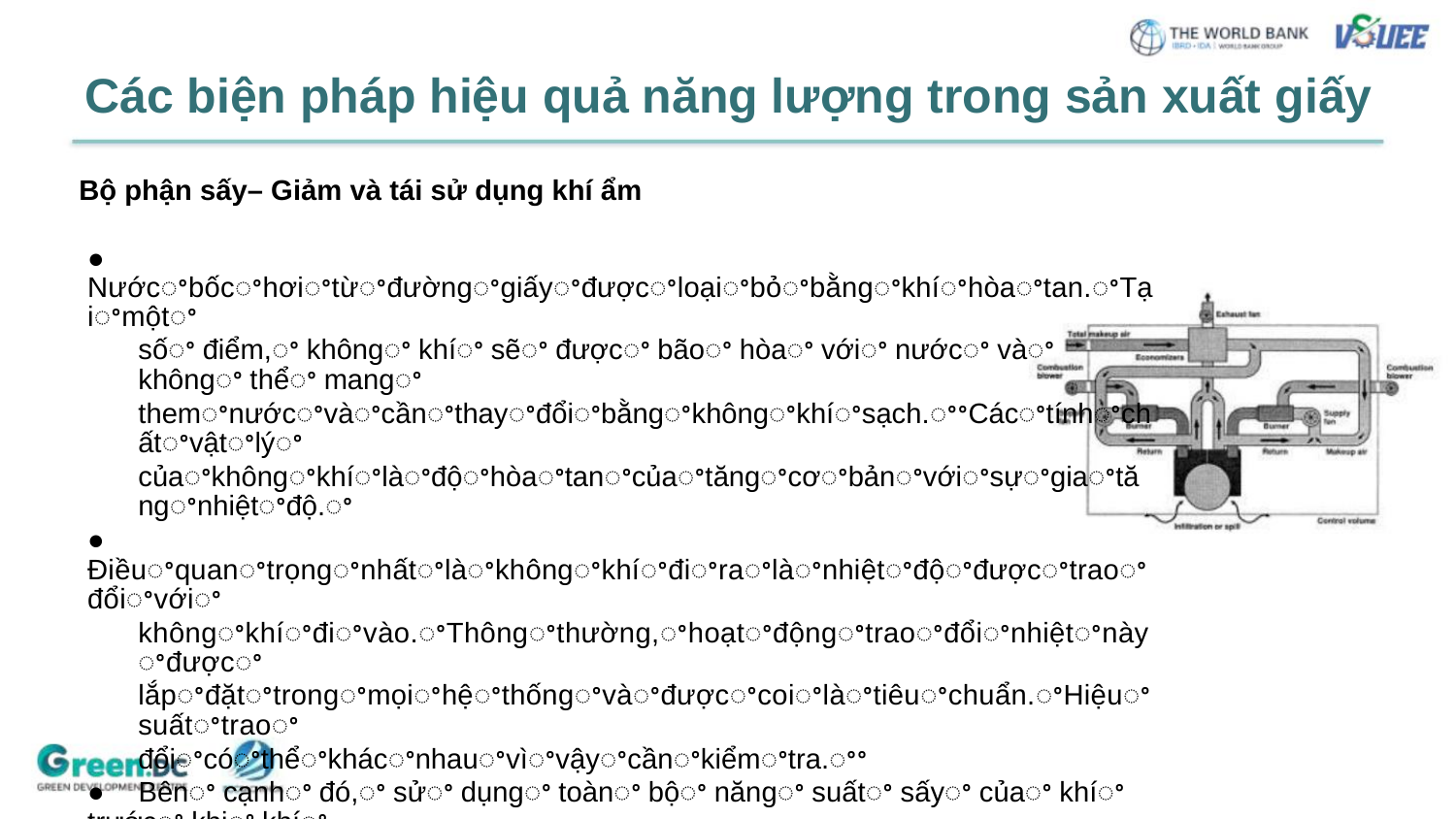

Các biện pháp hiệu quả năng lượng trong sản xuất giấy
Bộ phận sấy– Giảm và tái sử dụng khí ẩm
● Nướcꢀbốcꢀhơiꢀtừꢀđườngꢀgiấyꢀđượcꢀloạiꢀbỏꢀbằngꢀkhíꢀhòaꢀtan.ꢀTạiꢀmộtꢀ
sốꢀ điểm,ꢀ khôngꢀ khíꢀ sẽꢀ đượcꢀ bãoꢀ hòaꢀ vớiꢀ nướcꢀ vàꢀ khôngꢀ thểꢀ mangꢀ
themꢀnướcꢀvàꢀcầnꢀthayꢀđổiꢀbằngꢀkhôngꢀkhíꢀsạch.ꢀꢀCácꢀtínhꢀchấtꢀvậtꢀlýꢀ
củaꢀkhôngꢀkhíꢀlàꢀđộꢀhòaꢀtanꢀcủaꢀtăngꢀcơꢀbảnꢀvớiꢀsựꢀgiaꢀtăngꢀnhiệtꢀđộ.ꢀ
● Điềuꢀquanꢀtrọngꢀnhấtꢀlàꢀkhôngꢀkhíꢀđiꢀraꢀlàꢀnhiệtꢀđộꢀđượcꢀtraoꢀđổiꢀvớiꢀ
khôngꢀkhíꢀđiꢀvào.ꢀThôngꢀthường,ꢀhoạtꢀđộngꢀtraoꢀđổiꢀnhiệtꢀnàyꢀđượcꢀ
lắpꢀđặtꢀtrongꢀmọiꢀhệꢀthốngꢀvàꢀđượcꢀcoiꢀlàꢀtiêuꢀchuẩn.ꢀHiệuꢀsuấtꢀtraoꢀ
đổiꢀcóꢀthểꢀkhácꢀnhauꢀvìꢀvậyꢀcầnꢀkiểmꢀtra.ꢀꢀ
● Bênꢀ cạnhꢀ đó,ꢀ sửꢀ dụngꢀ toànꢀ bộꢀ năngꢀ suấtꢀ sấyꢀ củaꢀ khíꢀ trướcꢀ khiꢀ khíꢀ
đượcꢀđưaꢀtớiꢀmôiꢀtrườngꢀxungꢀquanh.ꢀCôngꢀsuấtꢀlàmꢀkhôꢀcủaꢀkhíꢀphụꢀ
thuộcꢀvàoꢀđộꢀẩmꢀtươngꢀđối,ꢀkhôngꢀcụꢀthể,ꢀcôngꢀsuấtꢀlàmꢀkhôꢀcủaꢀkhíꢀ
phụꢀ thuộcꢀ củaꢀ nhiệtꢀ độ.ꢀ Ýꢀ tưởngꢀ chungꢀ nhằmꢀ đoꢀ độꢀ ẩmꢀ tươngꢀ đối,ꢀ
nếuꢀđộꢀẩmꢀtươngꢀđốiꢀthấp,ꢀchúngꢀtaꢀcầnꢀquayꢀlạiꢀhoạtꢀđộngꢀđưaꢀkhíꢀ
vàoꢀbộꢀphậnꢀsấy.ꢀꢀ